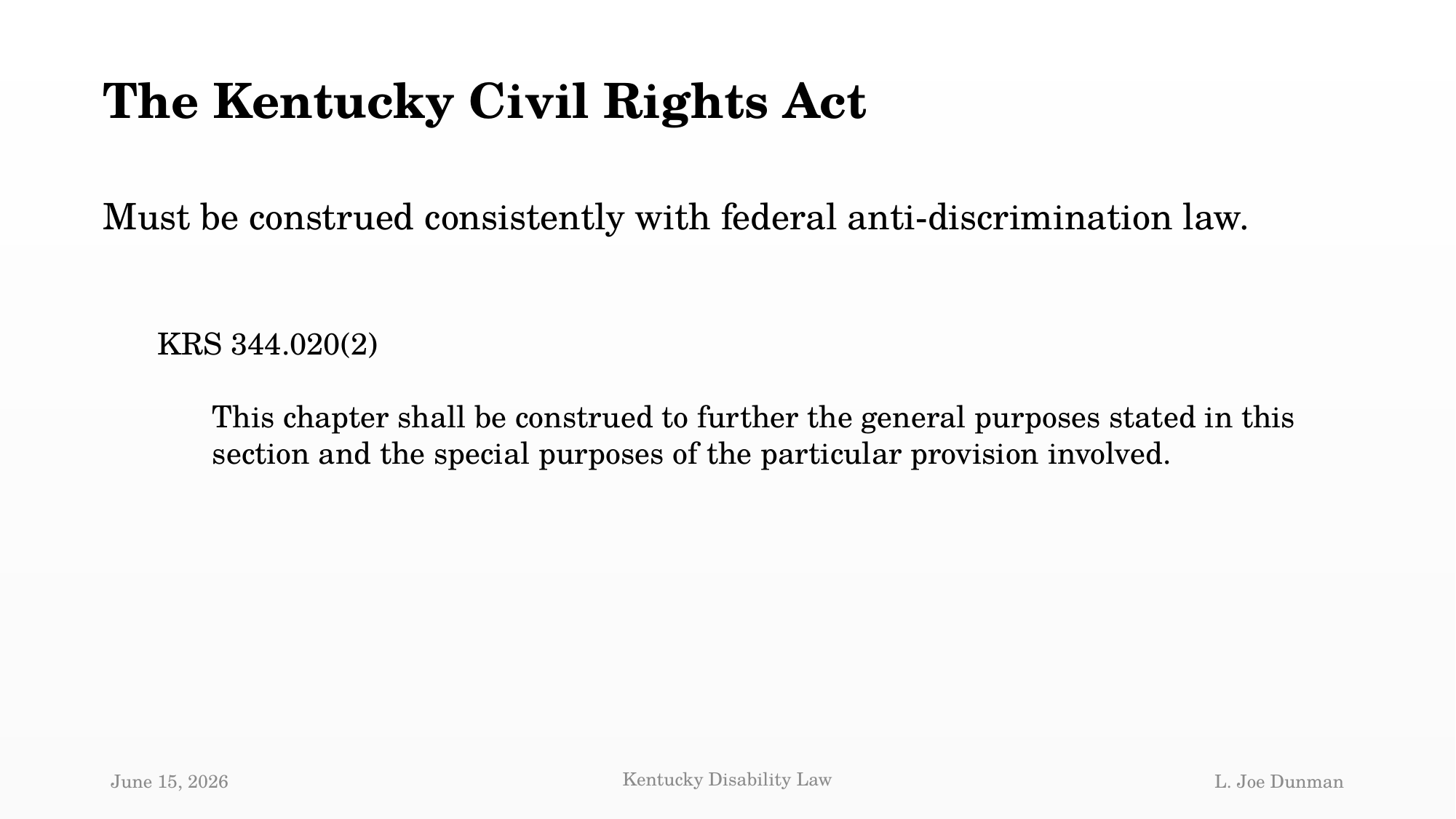

The Kentucky Civil Rights Act

Must be construed consistently with federal anti-discrimination law.

KRS 344.020(2)

This chapter shall be construed to further the general purposes stated in this section and the special purposes of the particular provision involved.

June 15, 2026
Kentucky Disability Law
L. Joe Dunman